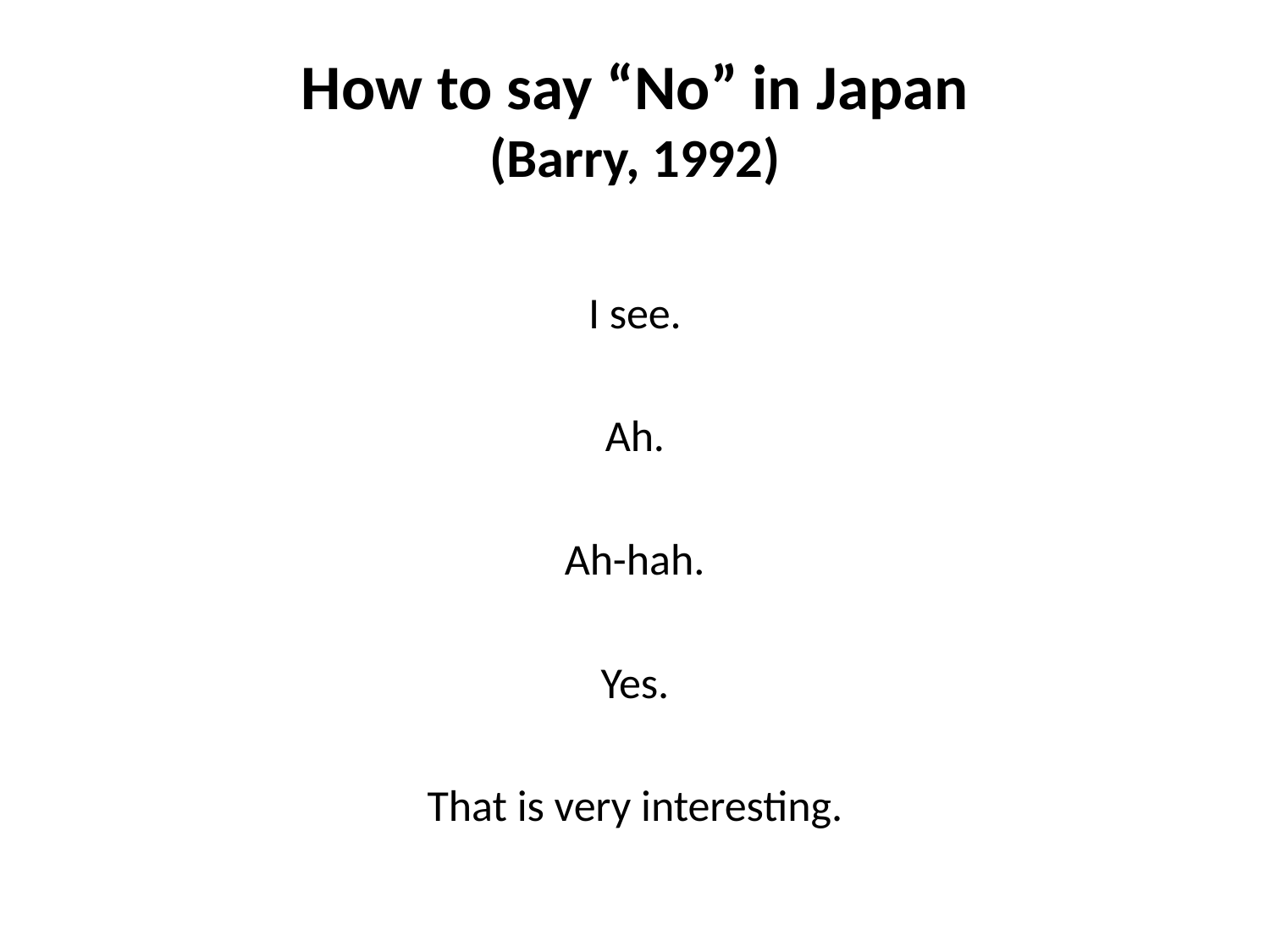

# How to say “No” in Japan (Barry, 1992)
I see.

Ah.

Ah-hah.

Yes.

That is very interesting.